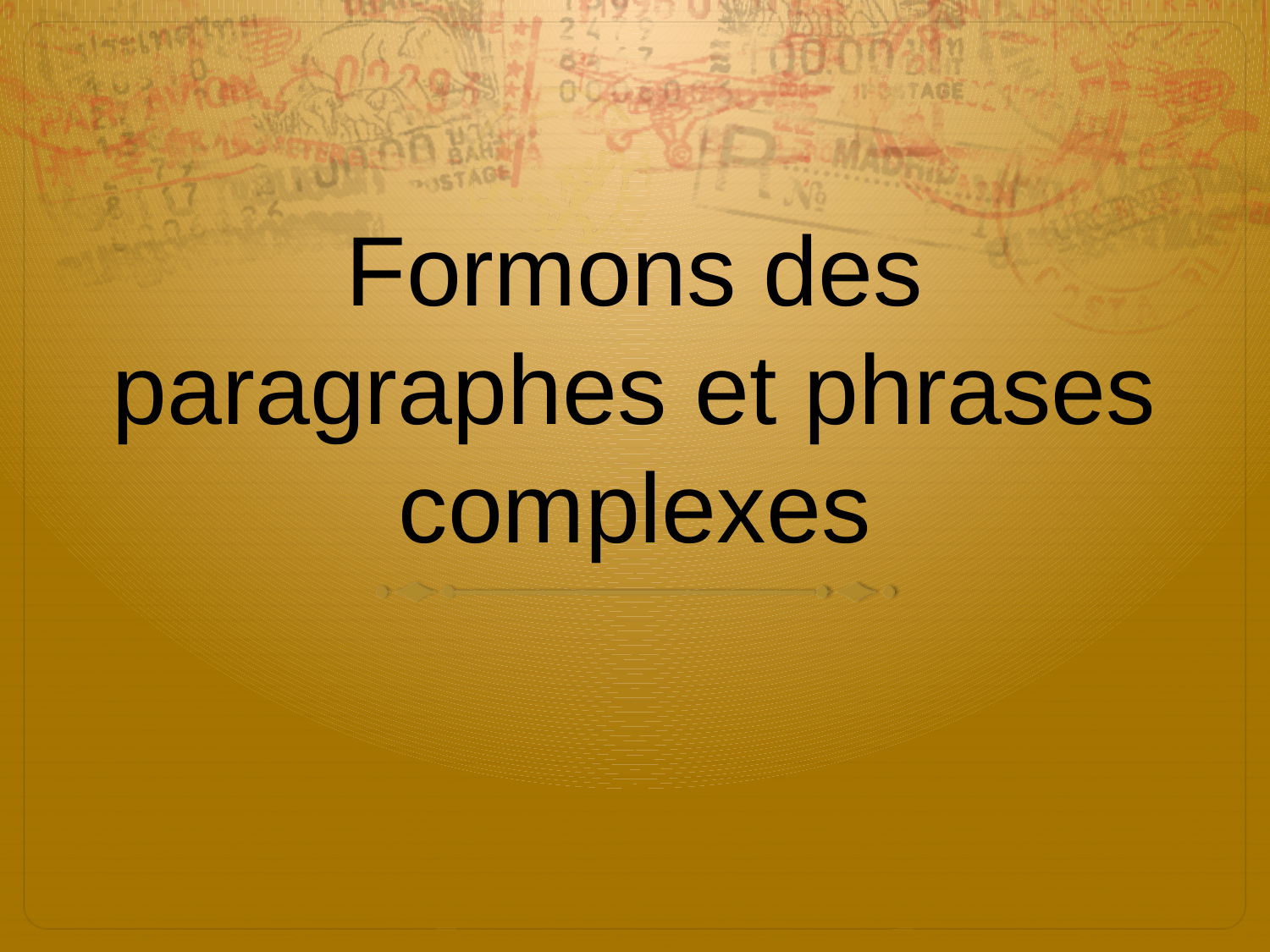

# Formons des paragraphes et phrases complexes